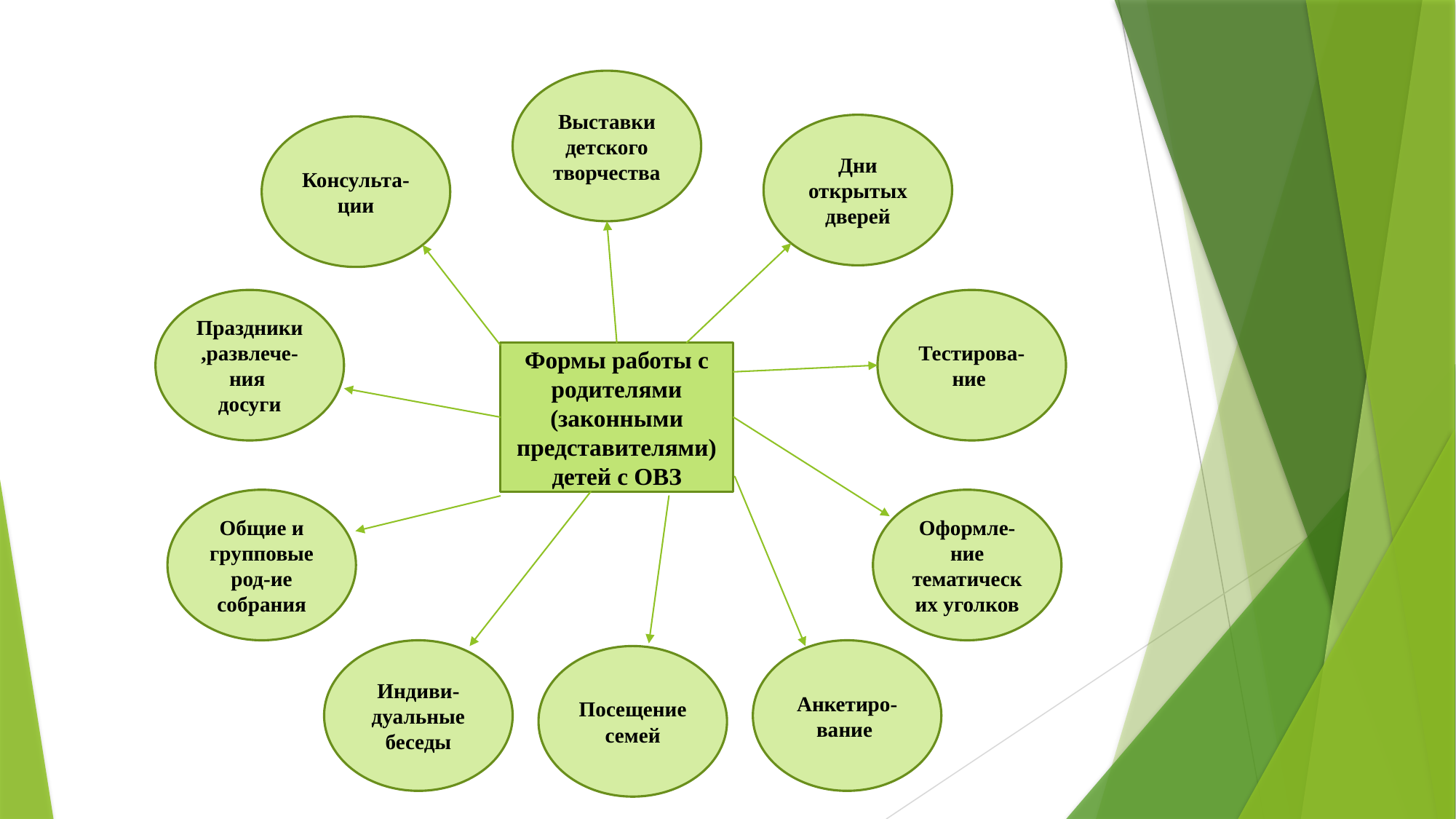

Выставки детского творчества
Дни открытых дверей
Консульта-ции
Праздники,развлече-ния
досуги
Тестирова-ние
Формы работы с родителями (законными представителями) детей с ОВЗ
Общие и групповые род-ие собрания
Оформле-ние тематических уголков
Индиви-дуальные беседы
Анкетиро-вание
Посещение семей